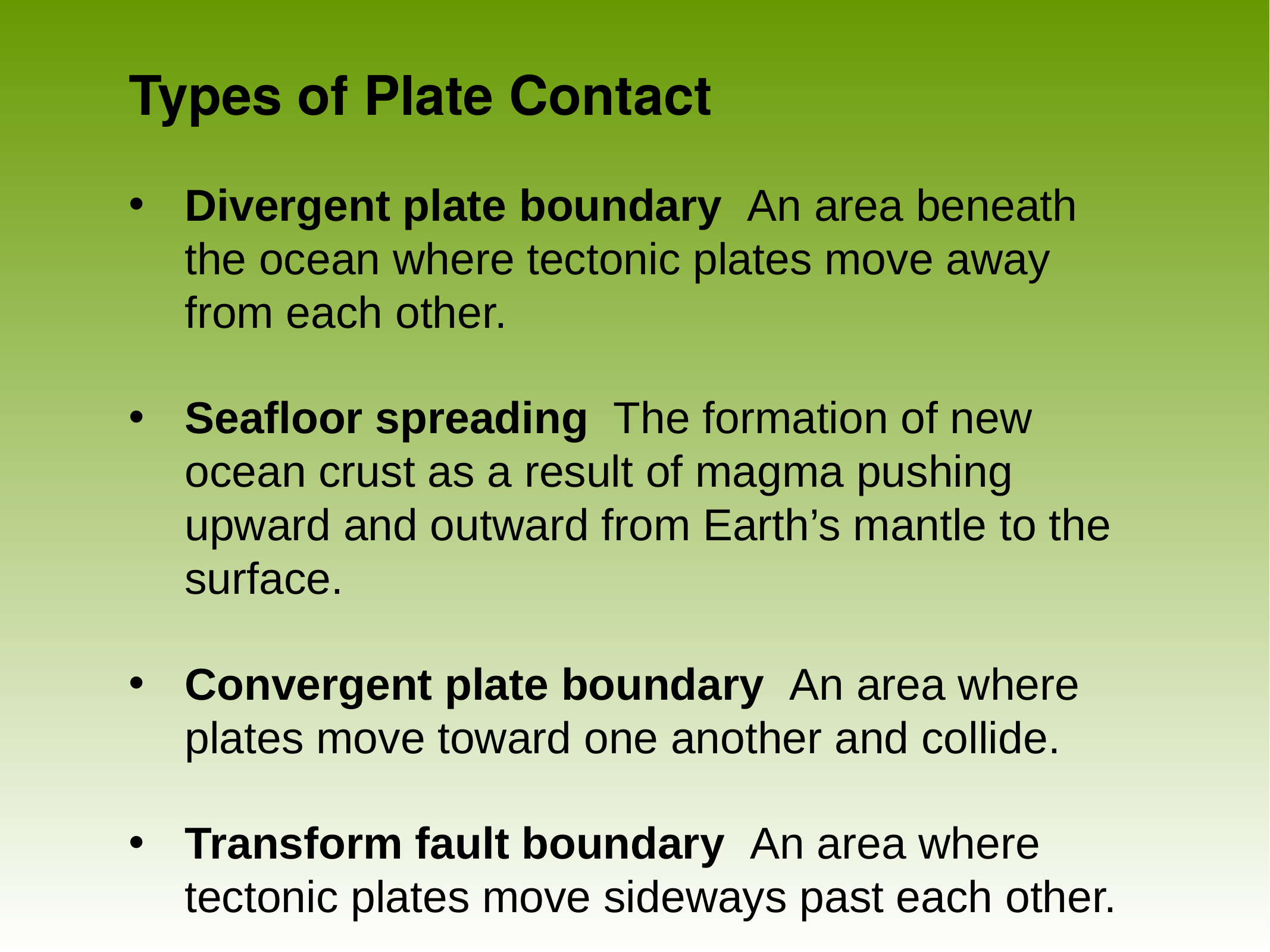

# Types of Plate Contact
Divergent plate boundary  An area beneath the ocean where tectonic plates move away from each other.
Seafloor spreading  The formation of new ocean crust as a result of magma pushing upward and outward from Earth’s mantle to the surface.
Convergent plate boundary  An area where plates move toward one another and collide.
Transform fault boundary  An area where tectonic plates move sideways past each other.